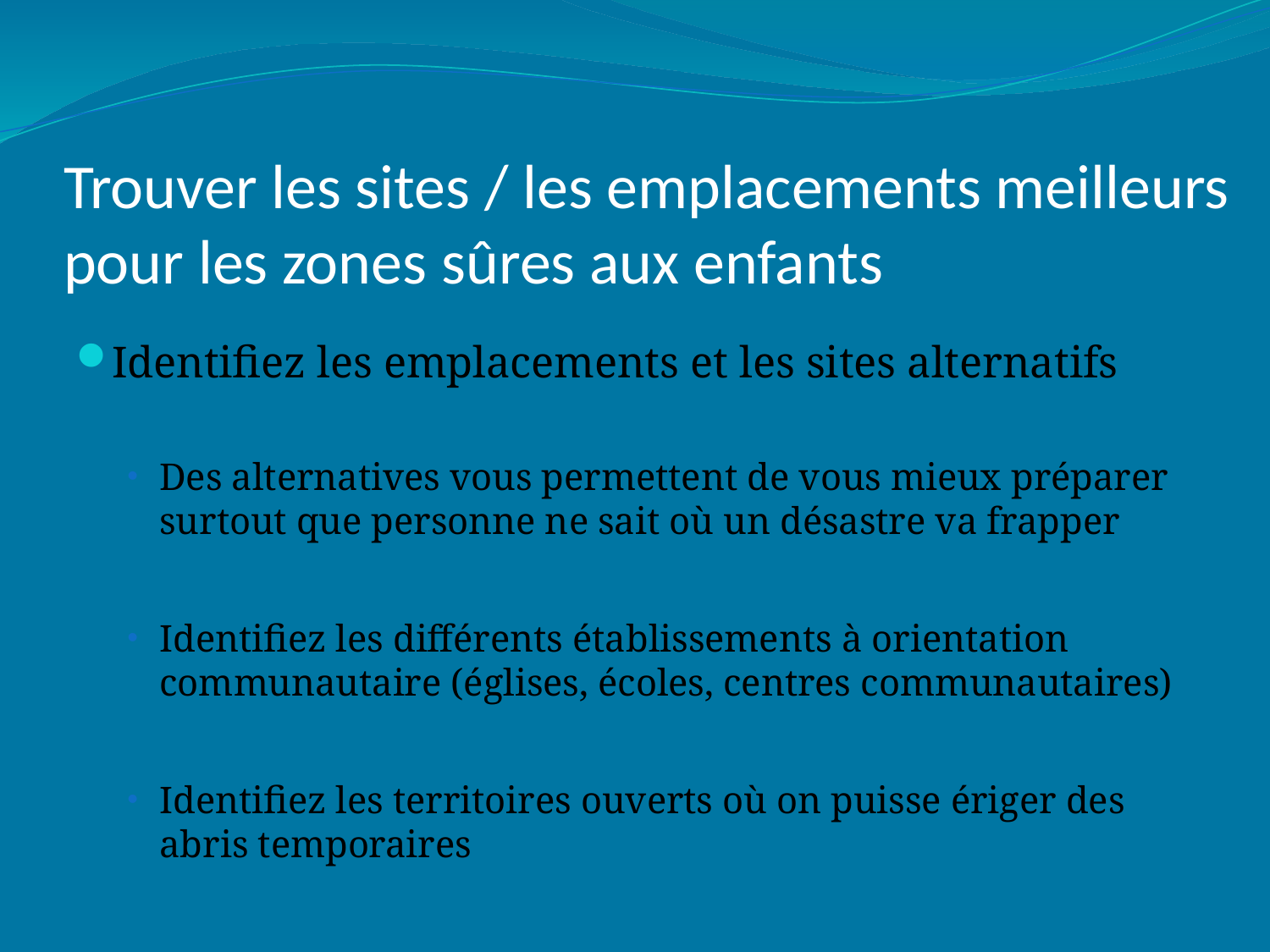

# Trouver les sites / les emplacements meilleurs pour les zones sûres aux enfants

Identifiez les emplacements et les sites alternatifs

Des alternatives vous permettent de vous mieux préparer surtout que personne ne sait où un désastre va frapper

Identifiez les différents établissements à orientation communautaire (églises, écoles, centres communautaires)

Identifiez les territoires ouverts où on puisse ériger des abris temporaires